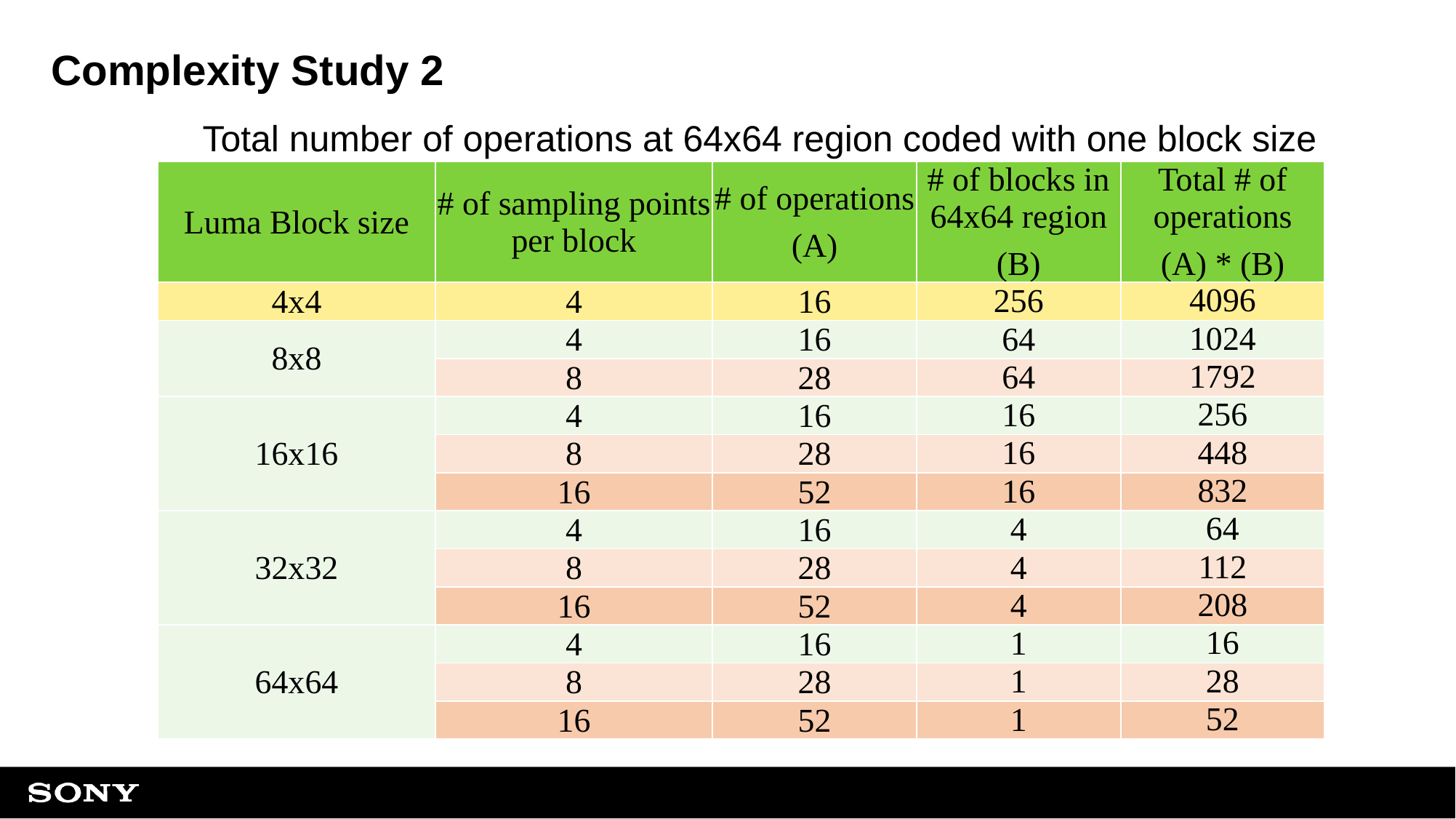

# Complexity Study 2
Total number of operations at 64x64 region coded with one block size
| Luma Block size | # of sampling points per block | # of operations (A) | # of blocks in 64x64 region (B) | Total # of operations (A) \* (B) |
| --- | --- | --- | --- | --- |
| 4x4 | 4 | 16 | 256 | 4096 |
| 8x8 | 4 | 16 | 64 | 1024 |
|  | 8 | 28 | 64 | 1792 |
| 16x16 | 4 | 16 | 16 | 256 |
|  | 8 | 28 | 16 | 448 |
|  | 16 | 52 | 16 | 832 |
| 32x32 | 4 | 16 | 4 | 64 |
|  | 8 | 28 | 4 | 112 |
|  | 16 | 52 | 4 | 208 |
| 64x64 | 4 | 16 | 1 | 16 |
|  | 8 | 28 | 1 | 28 |
|  | 16 | 52 | 1 | 52 |